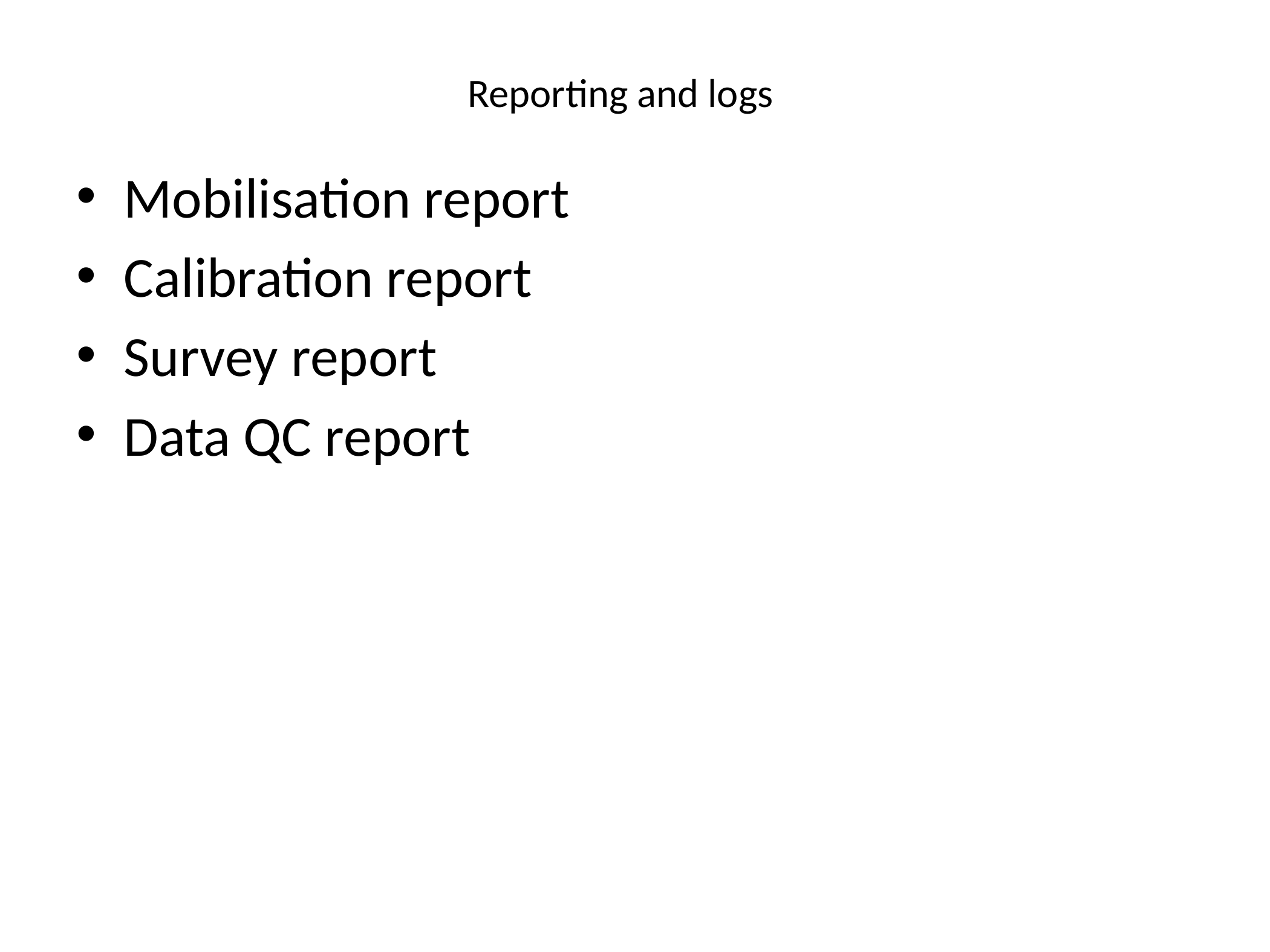

# Reporting and logs
Mobilisation report
Calibration report
Survey report
Data QC report